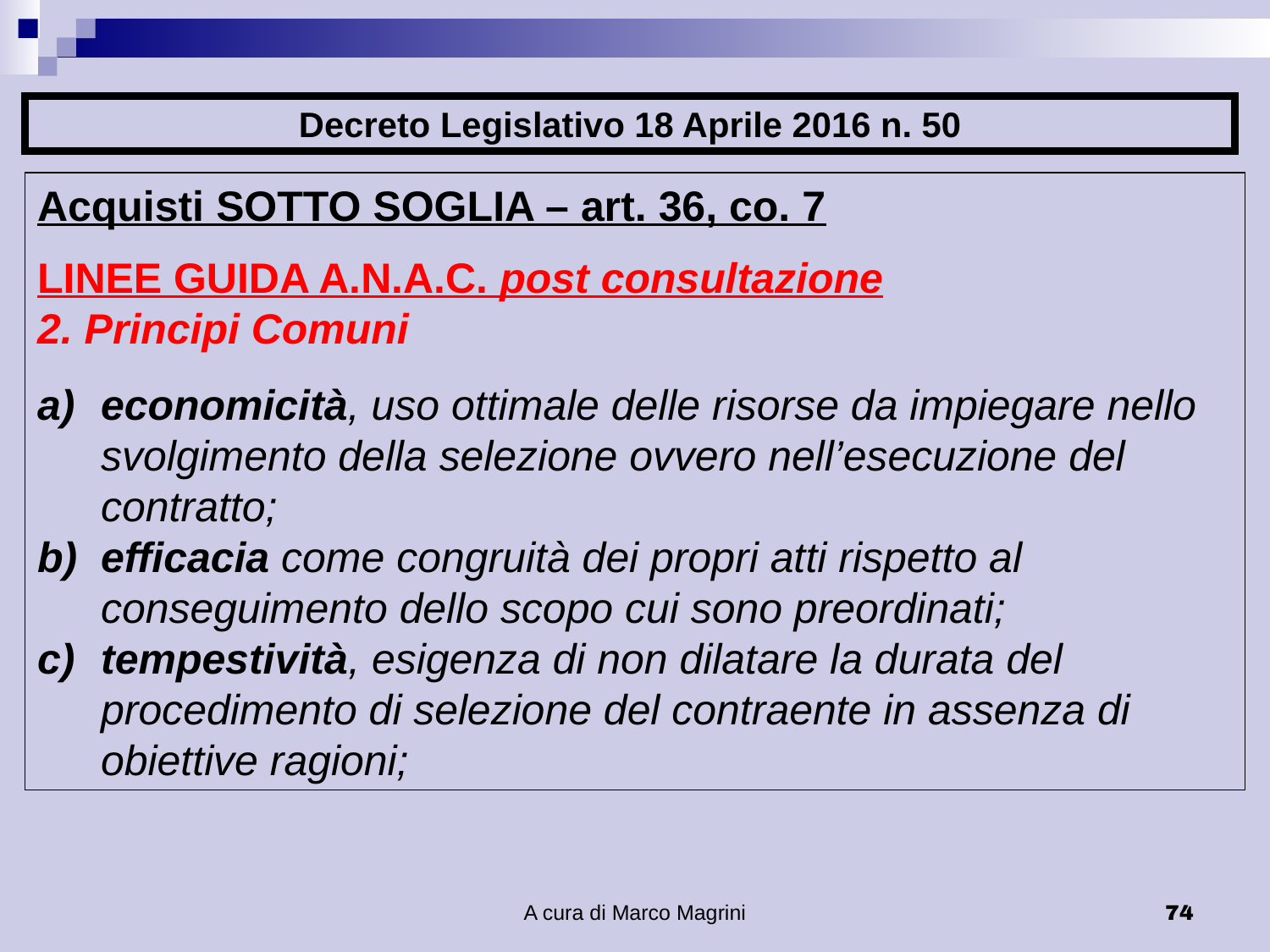

Decreto Legislativo 18 Aprile 2016 n. 50
Acquisti SOTTO SOGLIA – art. 36, co. 7

LINEE GUIDA A.N.A.C. post consultazione
2. Principi Comuni

economicità, uso ottimale delle risorse da impiegare nello svolgimento della selezione ovvero nell’esecuzione del contratto;
efficacia come congruità dei propri atti rispetto al conseguimento dello scopo cui sono preordinati;
tempestività, esigenza di non dilatare la durata del procedimento di selezione del contraente in assenza di obiettive ragioni;

A cura di Marco Magrini
74